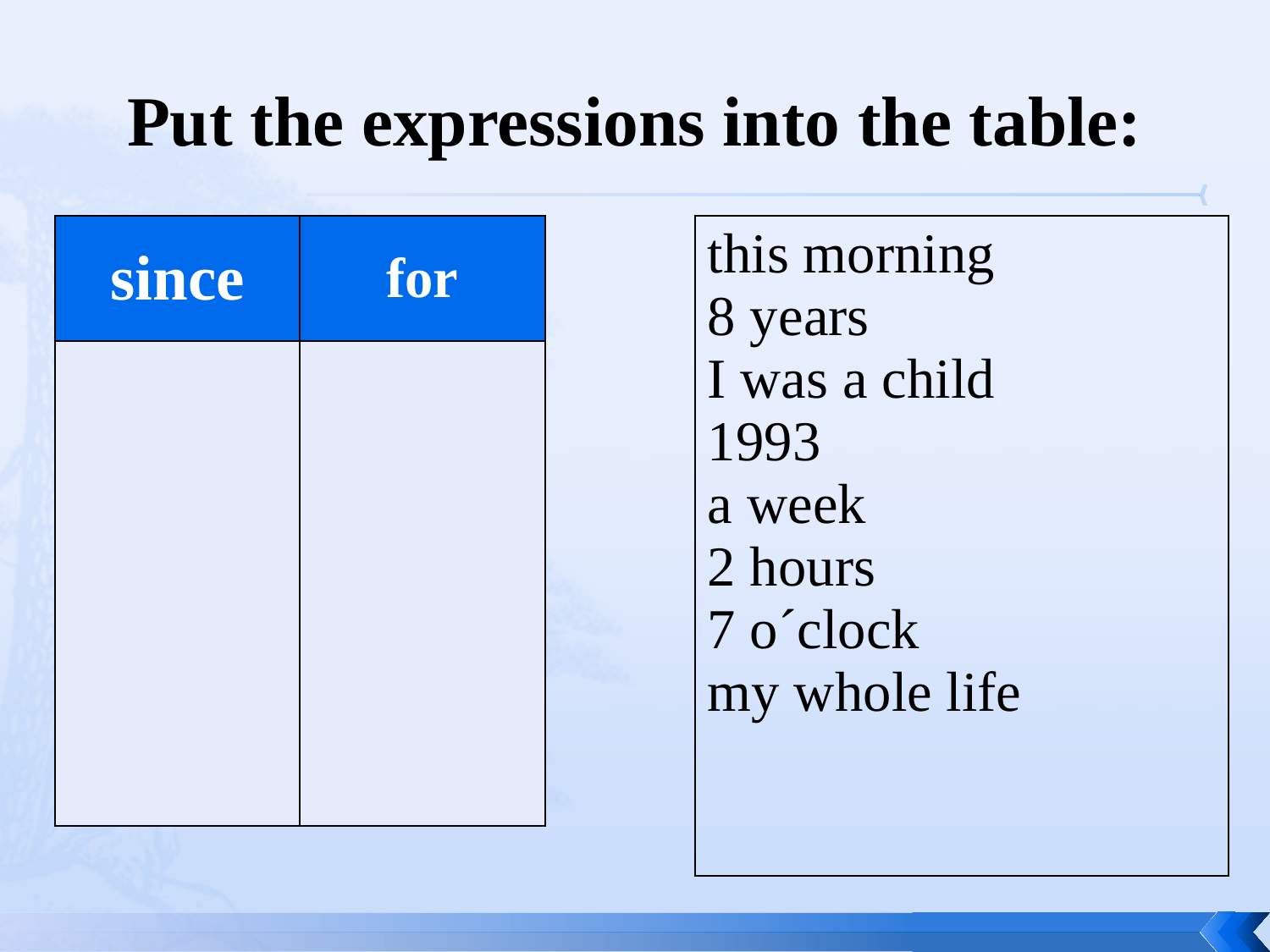

# Put the expressions into the table:
| since | for |
| --- | --- |
|  |  |
| this morning 8 years I was a child 1993 a week 2 hours 7 o´clock my whole life |
| --- |